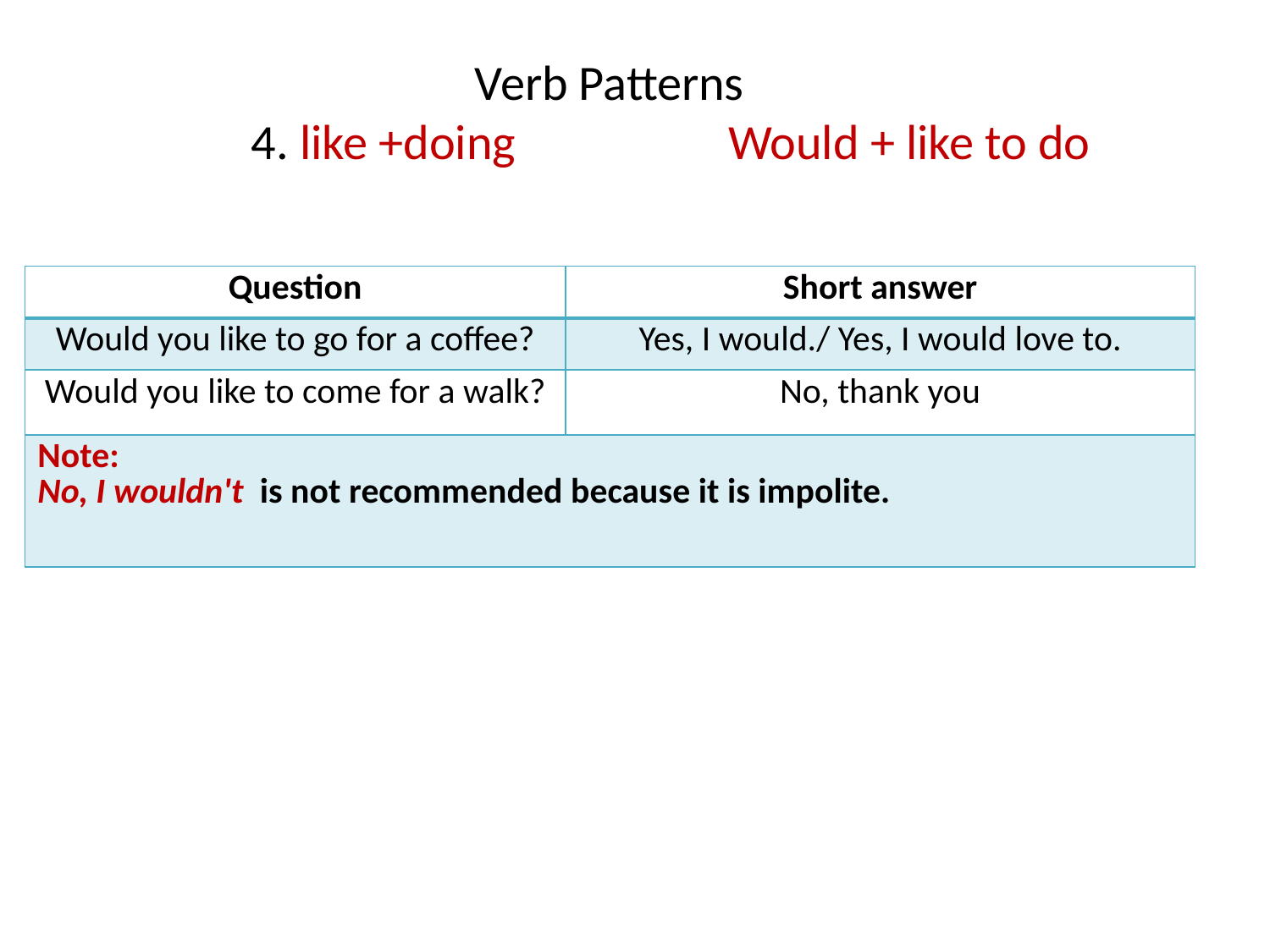

# Verb Patterns 4. like +doing                   Would + like to do
| Question | Short answer |
| --- | --- |
| Would you like to go for a coffee? | Yes, I would./ Yes, I would love to. |
| Would you like to come for a walk? | No, thank you |
| Note: No, I wouldn't is not recommended because it is impolite. |  |